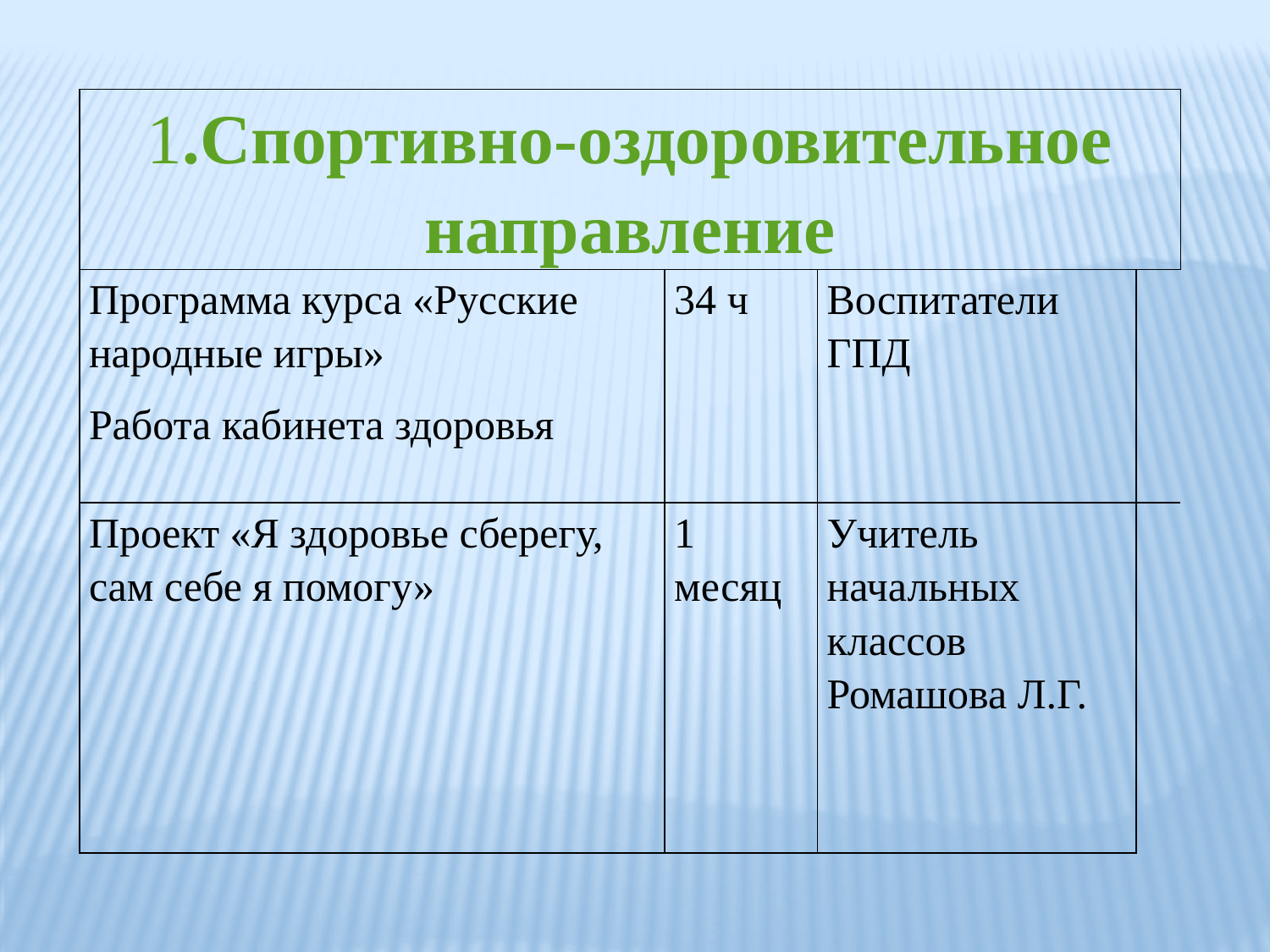

| 1.Спортивно-оздоровительное направление |  |  |  |
| --- | --- | --- | --- |
| Программа курса «Русские народные игры» Работа кабинета здоровья | 34 ч | Воспитатели ГПД |  |
| Проект «Я здоровье сберегу, сам себе я помогу» | 1 месяц | Учитель начальных классов Ромашова Л.Г. |  |